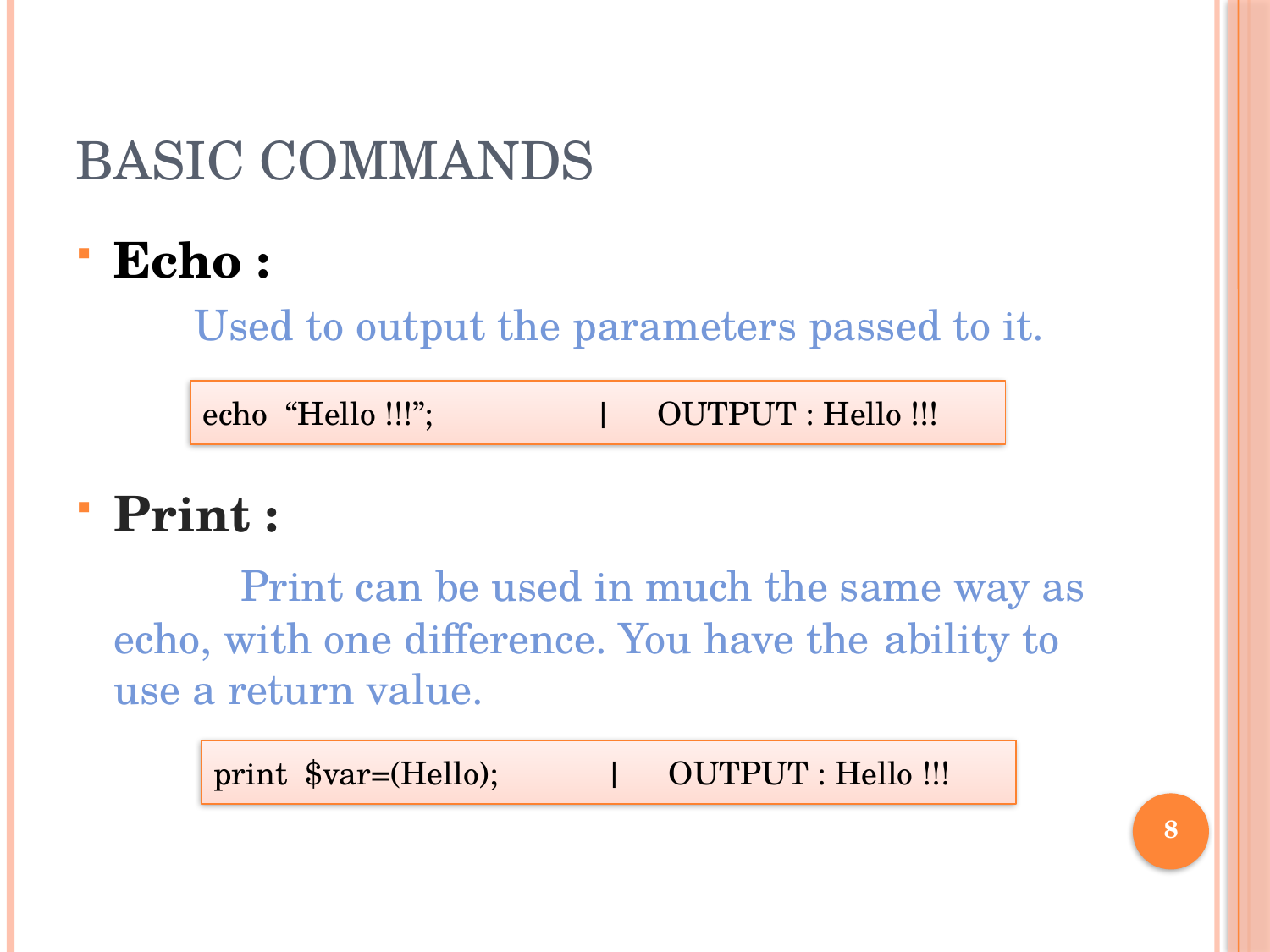

# Basic Commands
Echo :
          Used to output the parameters passed to it.

Print :
 		Print can be used in much the same way as echo, with one difference. You have the ability to use a return value.

echo  “Hello !!!”;                  |     OUTPUT : Hello !!!
print  $var=(Hello);            |     OUTPUT : Hello !!!
8